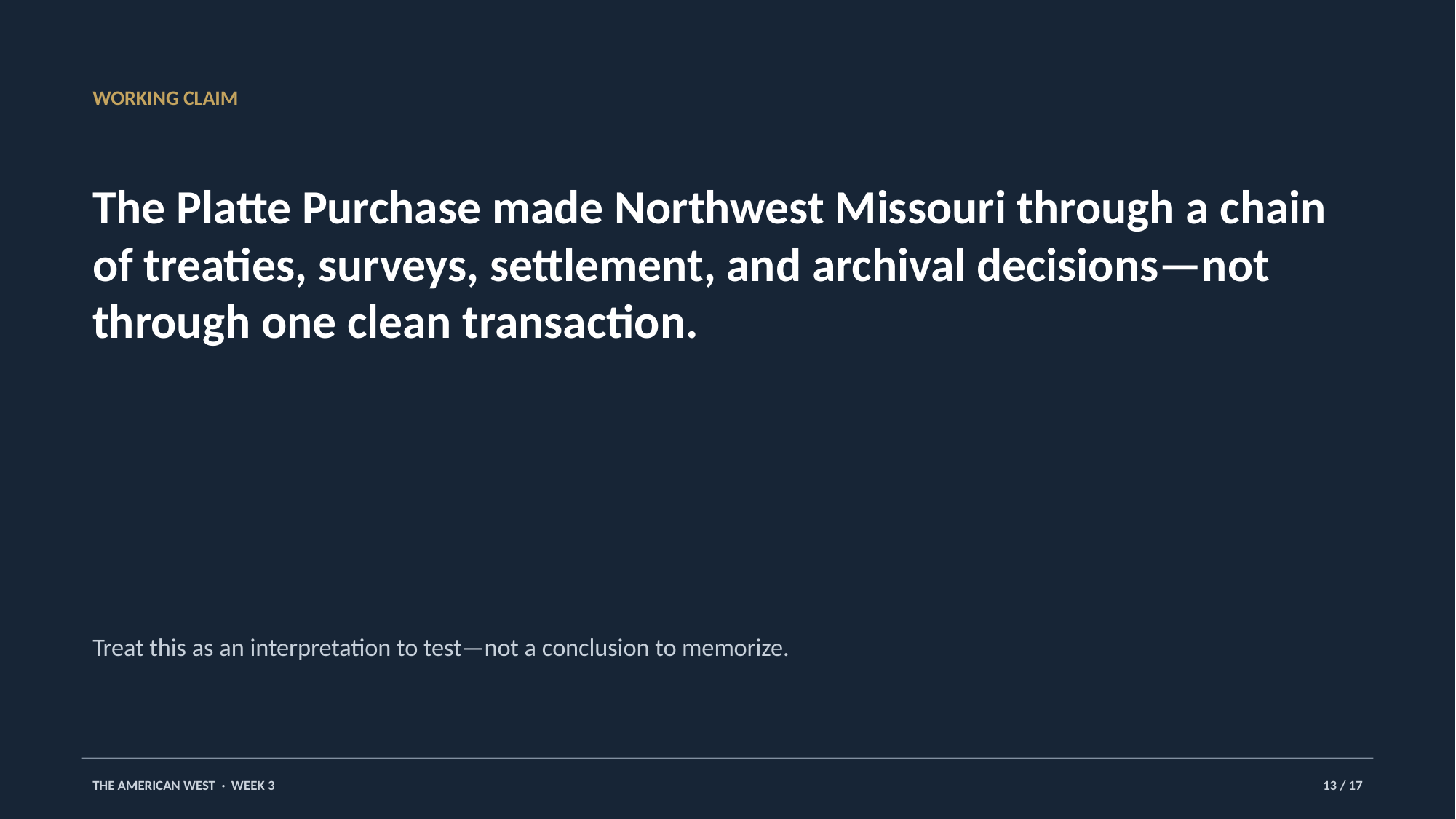

WORKING CLAIM
The Platte Purchase made Northwest Missouri through a chain of treaties, surveys, settlement, and archival decisions—not through one clean transaction.
Treat this as an interpretation to test—not a conclusion to memorize.

THE AMERICAN WEST  ·  WEEK 3
13 / 17